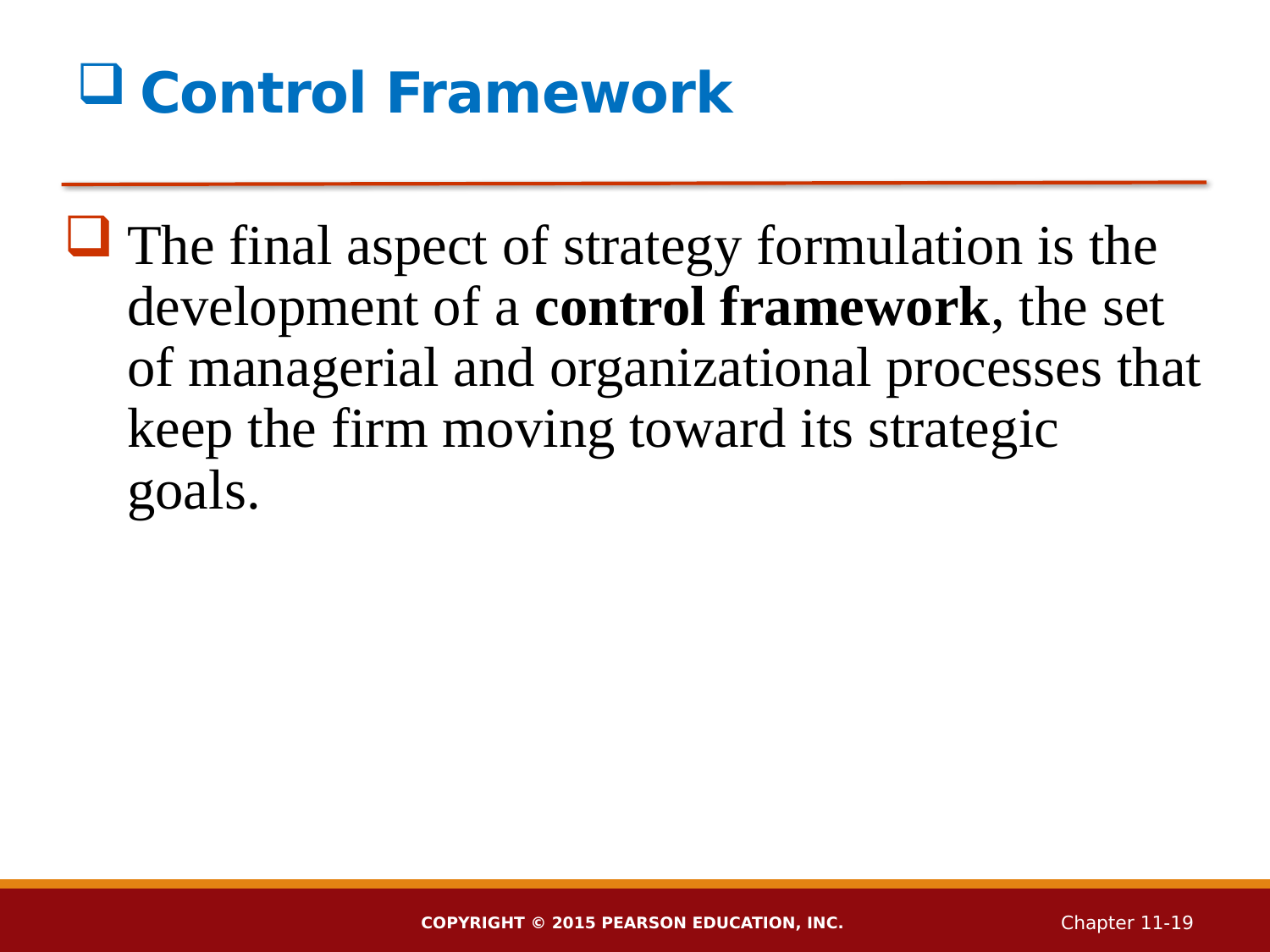

# Control Framework
The final aspect of strategy formulation is the development of a control framework, the set of managerial and organizational processes that keep the firm moving toward its strategic goals.
Copyright © 2015 Pearson Education, Inc.
 Chapter 11-19